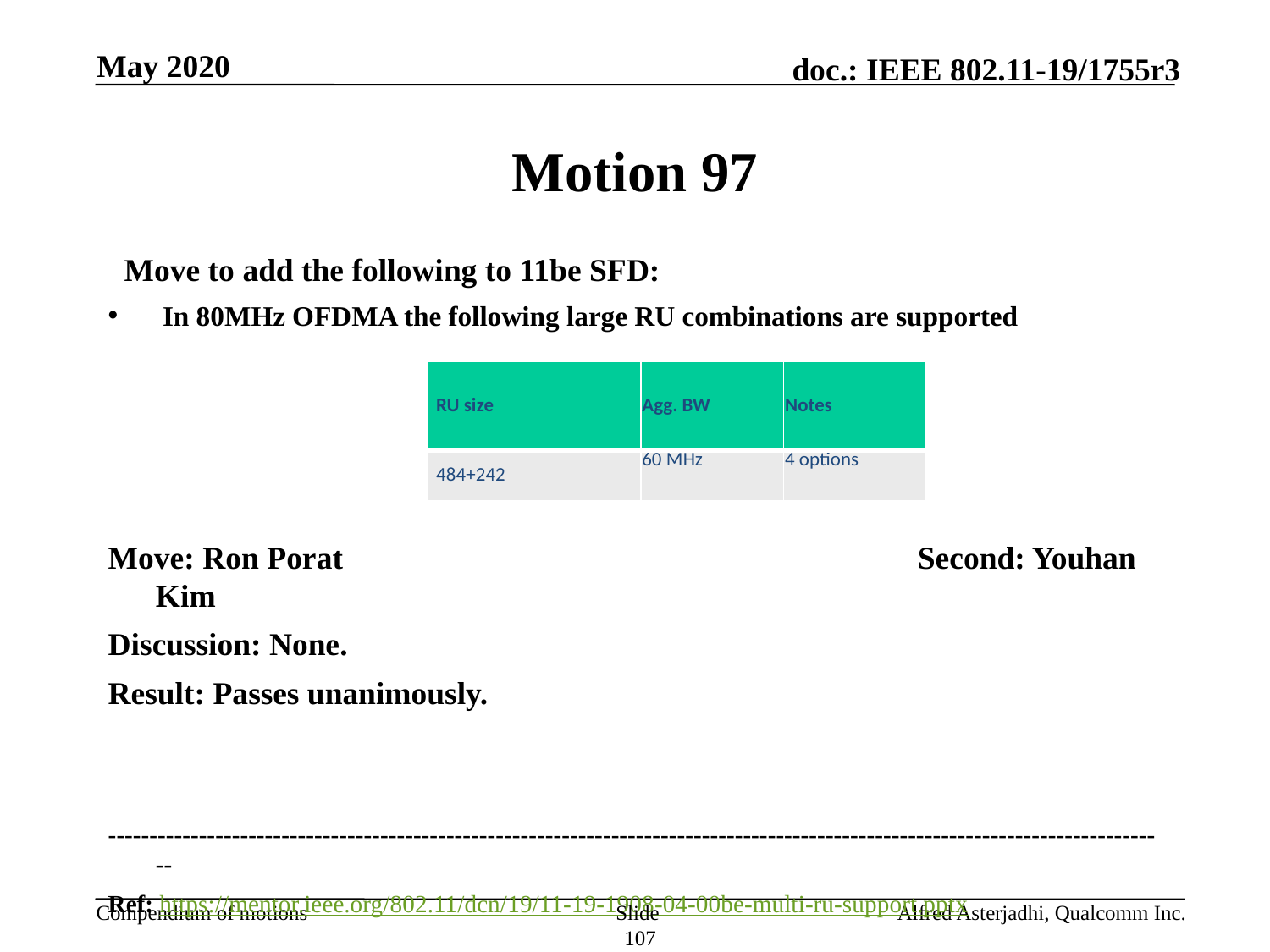

May 2020
# Motion 97
  Move to add the following to 11be SFD:
 In 80MHz OFDMA the following large RU combinations are supported

Move: Ron Porat					Second: Youhan Kim
Discussion: None.
Result: Passes unanimously.

---------------------------------------------------------------------------------------------------------------------------------
Ref: https://mentor.ieee.org/802.11/dcn/19/11-19-1908-04-00be-multi-ru-support.pptx

| RU size | Agg. BW | Notes |
| --- | --- | --- |
| 484+242 | 60 MHz | 4 options |
Slide 107
Alfred Asterjadhi, Qualcomm Inc.